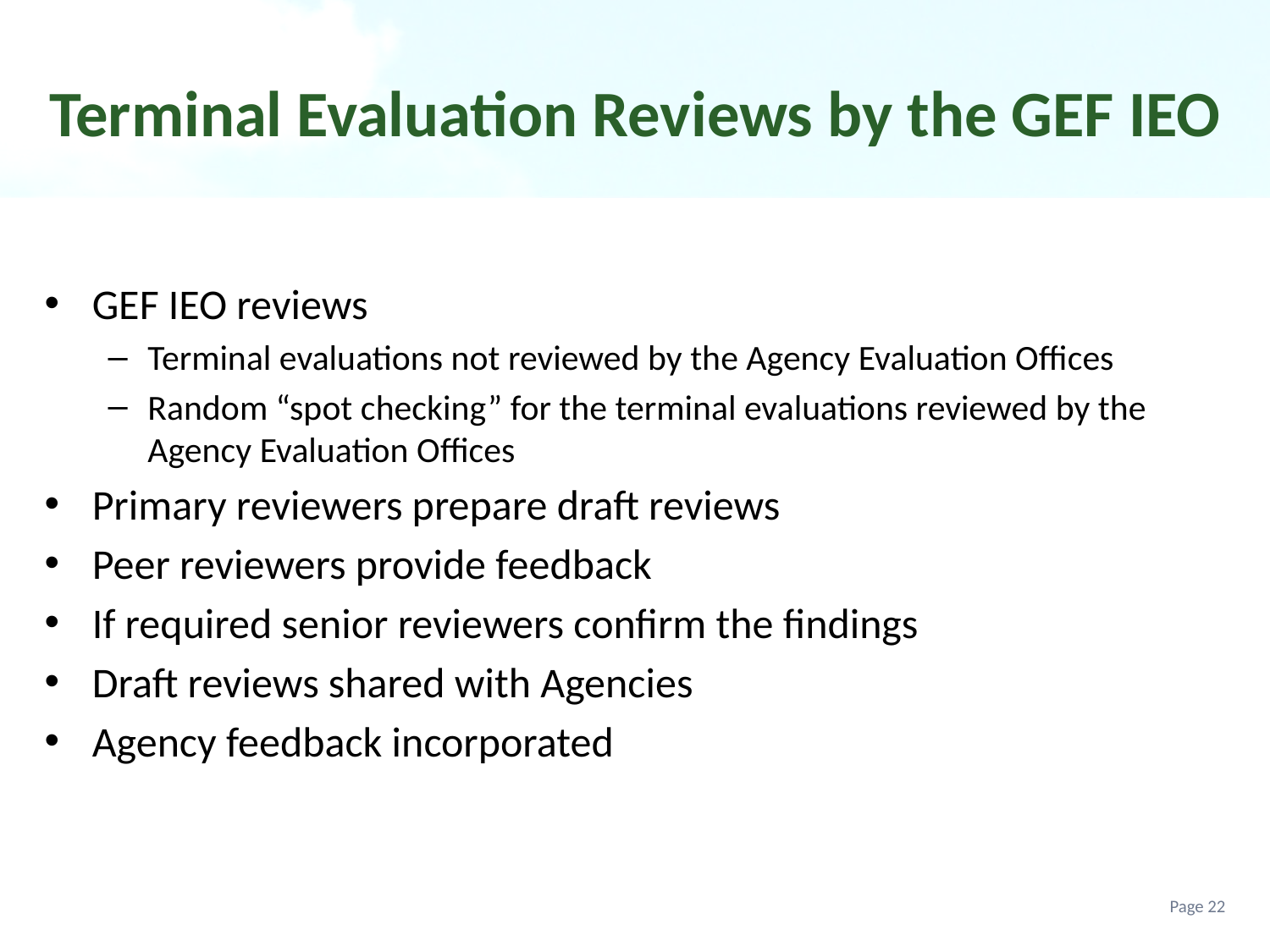

# Terminal Evaluation Reviews by the GEF IEO

GEF IEO reviews
Terminal evaluations not reviewed by the Agency Evaluation Offices
Random “spot checking” for the terminal evaluations reviewed by the Agency Evaluation Offices
Primary reviewers prepare draft reviews
Peer reviewers provide feedback
If required senior reviewers confirm the findings
Draft reviews shared with Agencies
Agency feedback incorporated